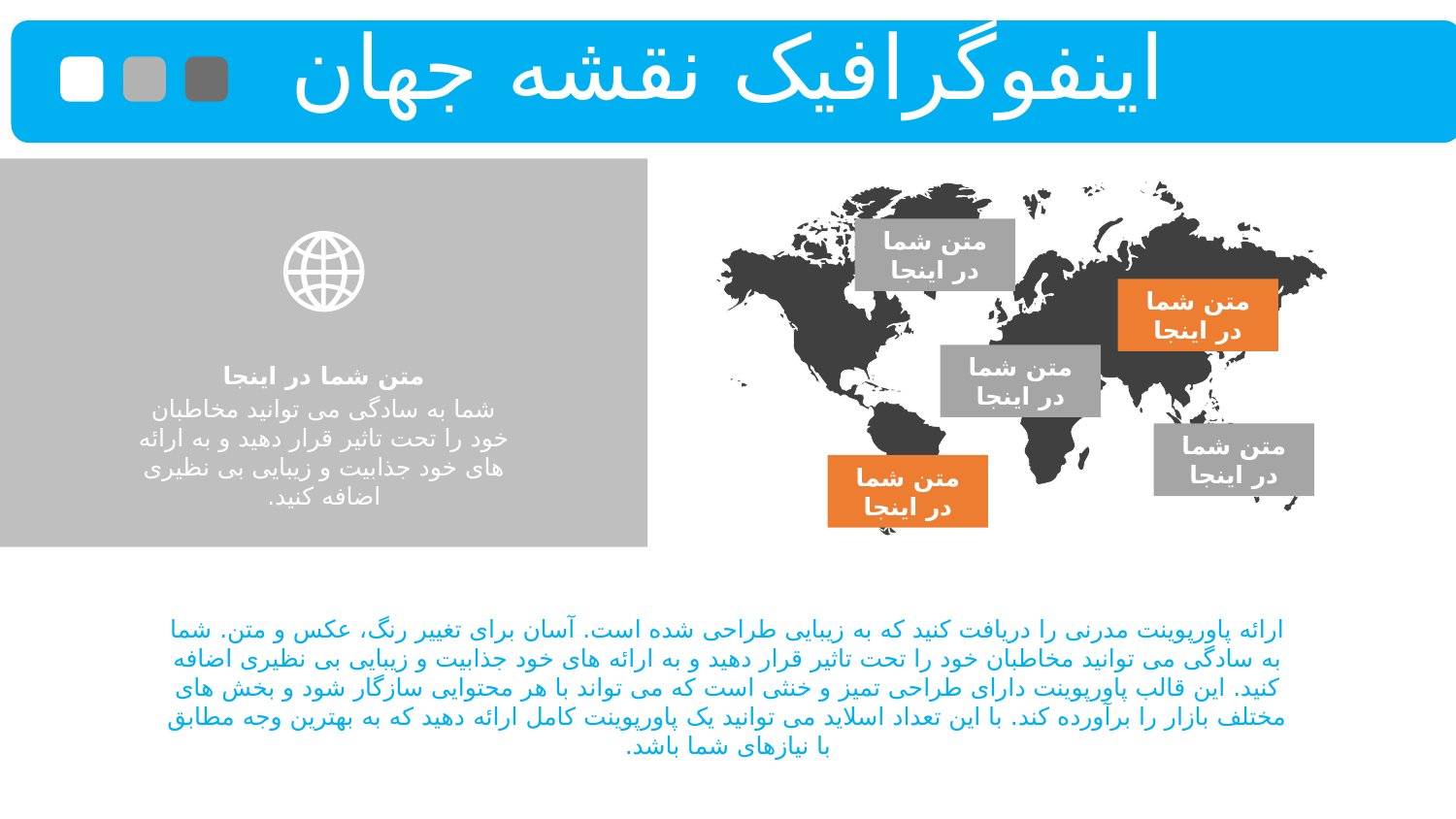

اینفوگرافیک نقشه جهان

متن شما در اینجا

متن شما در اینجا
متن شما در اینجا
متن شما در اینجا
شما به سادگی می توانید مخاطبان خود را تحت تاثیر قرار دهید و به ارائه های خود جذابیت و زیبایی بی نظیری اضافه کنید.
متن شما در اینجا
متن شما در اینجا
ارائه پاورپوینت مدرنی را دریافت کنید که به زیبایی طراحی شده است. آسان برای تغییر رنگ، عکس و متن. شما به سادگی می توانید مخاطبان خود را تحت تاثیر قرار دهید و به ارائه های خود جذابیت و زیبایی بی نظیری اضافه کنید. این قالب پاورپوینت دارای طراحی تمیز و خنثی است که می تواند با هر محتوایی سازگار شود و بخش های مختلف بازار را برآورده کند. با این تعداد اسلاید می توانید یک پاورپوینت کامل ارائه دهید که به بهترین وجه مطابق با نیازهای شما باشد.